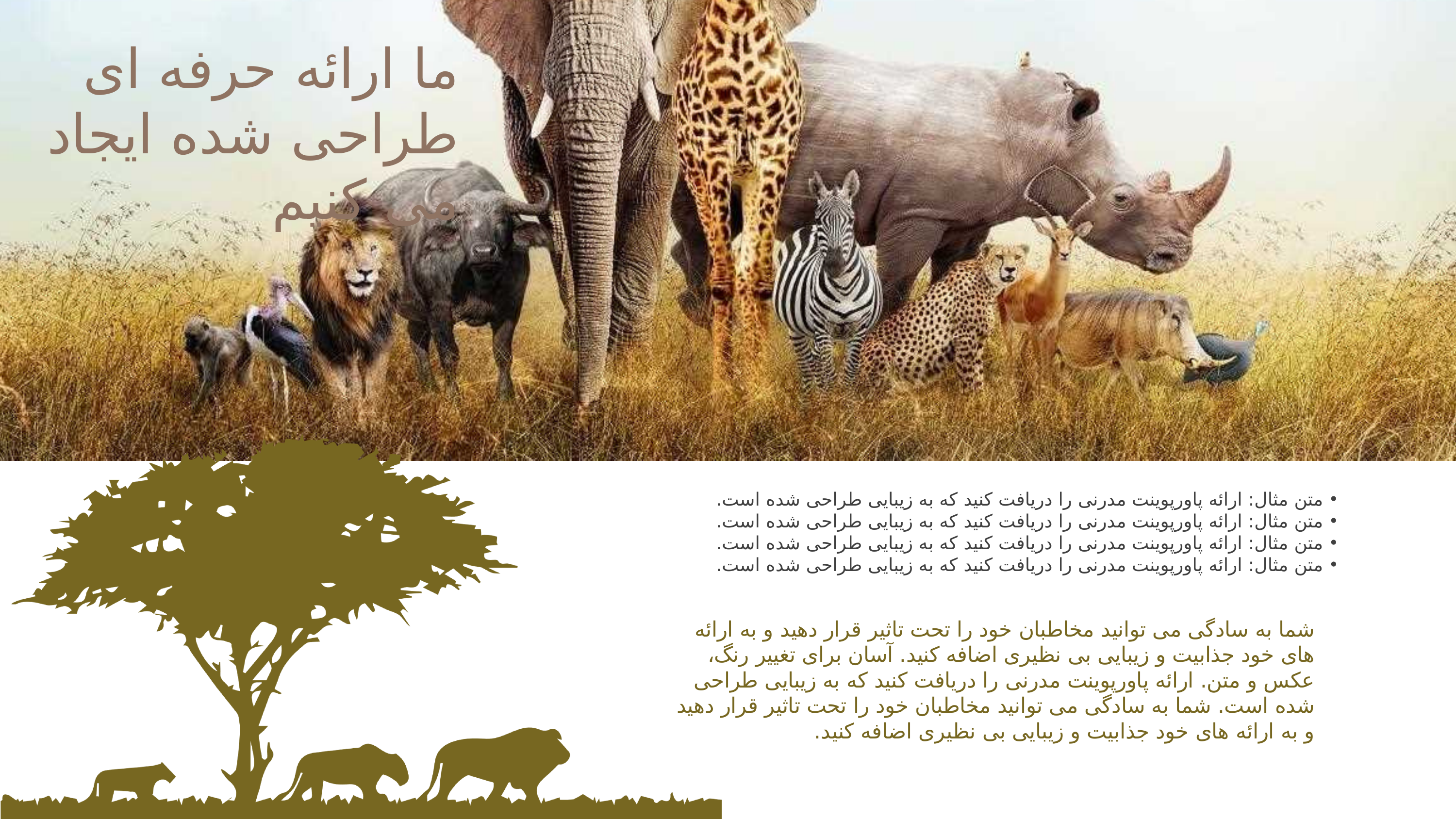

ما ارائه حرفه ای طراحی شده ایجاد می کنیم

متن مثال: ارائه پاورپوینت مدرنی را دریافت کنید که به زیبایی طراحی شده است.
متن مثال: ارائه پاورپوینت مدرنی را دریافت کنید که به زیبایی طراحی شده است.
متن مثال: ارائه پاورپوینت مدرنی را دریافت کنید که به زیبایی طراحی شده است.
متن مثال: ارائه پاورپوینت مدرنی را دریافت کنید که به زیبایی طراحی شده است.
شما به سادگی می توانید مخاطبان خود را تحت تاثیر قرار دهید و به ارائه های خود جذابیت و زیبایی بی نظیری اضافه کنید. آسان برای تغییر رنگ، عکس و متن. ارائه پاورپوینت مدرنی را دریافت کنید که به زیبایی طراحی شده است. شما به سادگی می توانید مخاطبان خود را تحت تاثیر قرار دهید و به ارائه های خود جذابیت و زیبایی بی نظیری اضافه کنید.